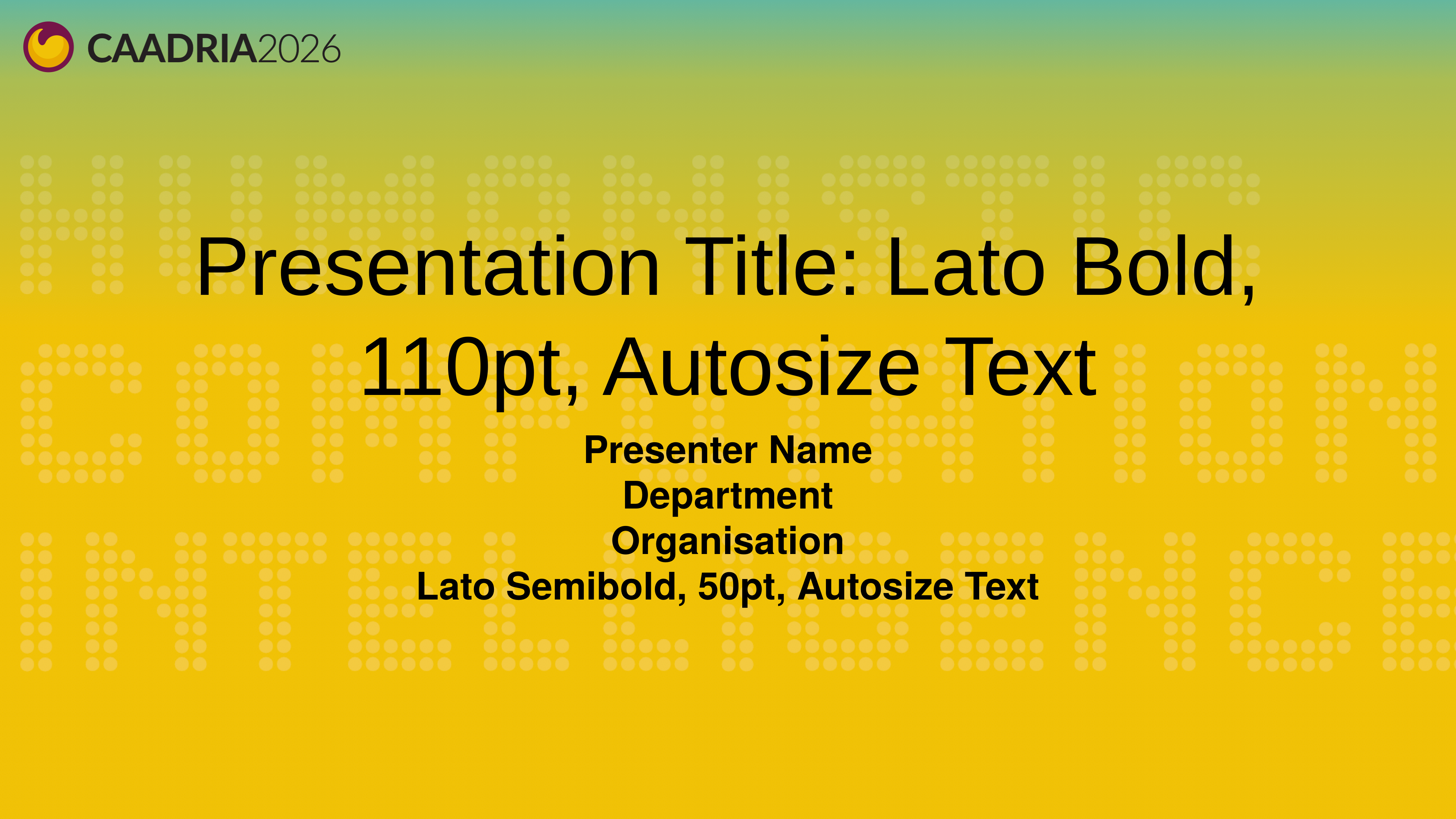

# Presentation Title: Lato Bold, 110pt, Autosize Text
Presenter Name
Department
Organisation
Lato Semibold, 50pt, Autosize Text